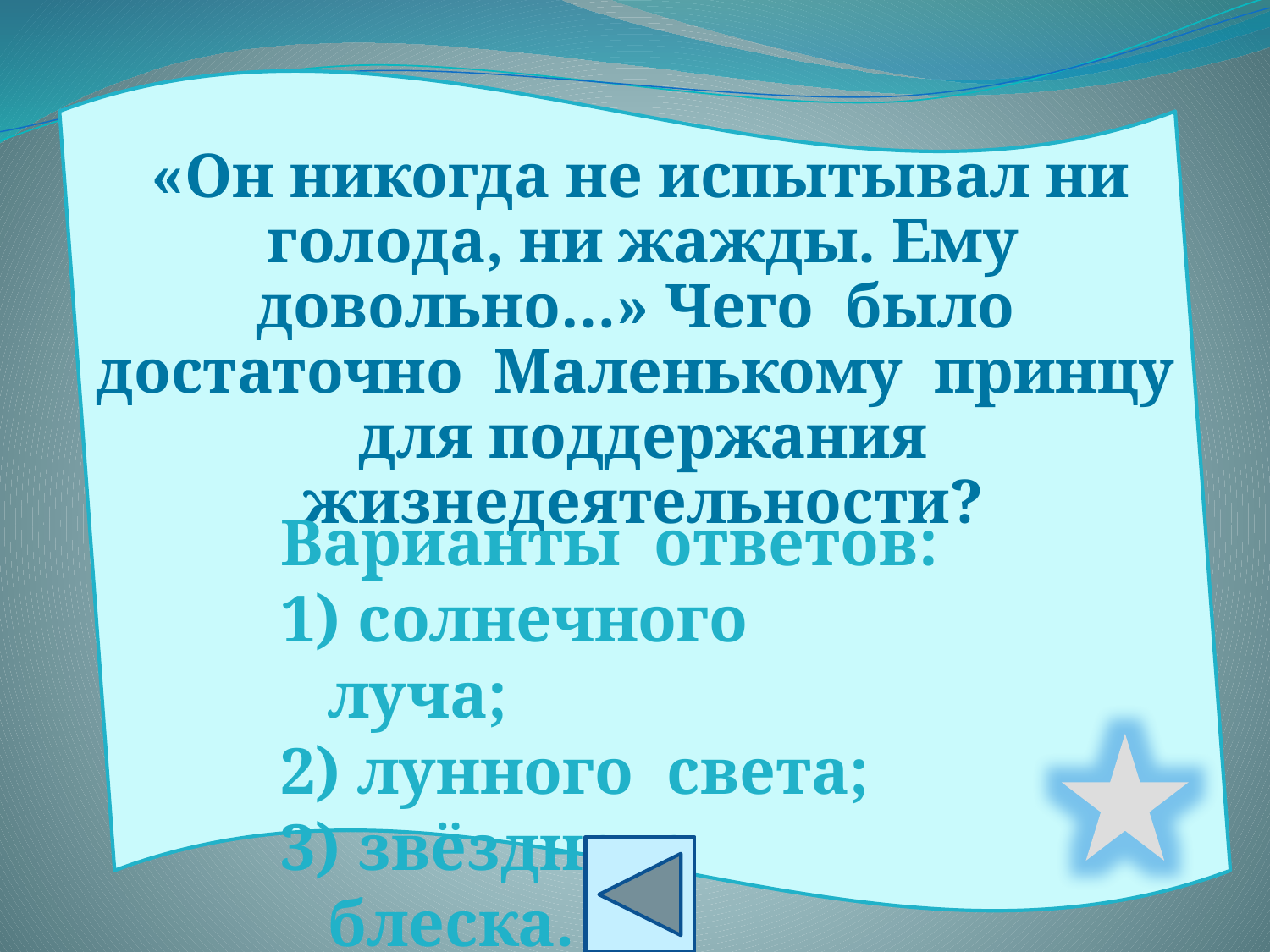

«Он никогда не испытывал ни голода, ни жажды. Ему довольно…» Чего  было  достаточно  Маленькому  принцу  для поддержания жизнедеятельности?
Варианты  ответов:
 солнечного  луча;
 лунного  света;
 звёздного  блеска.